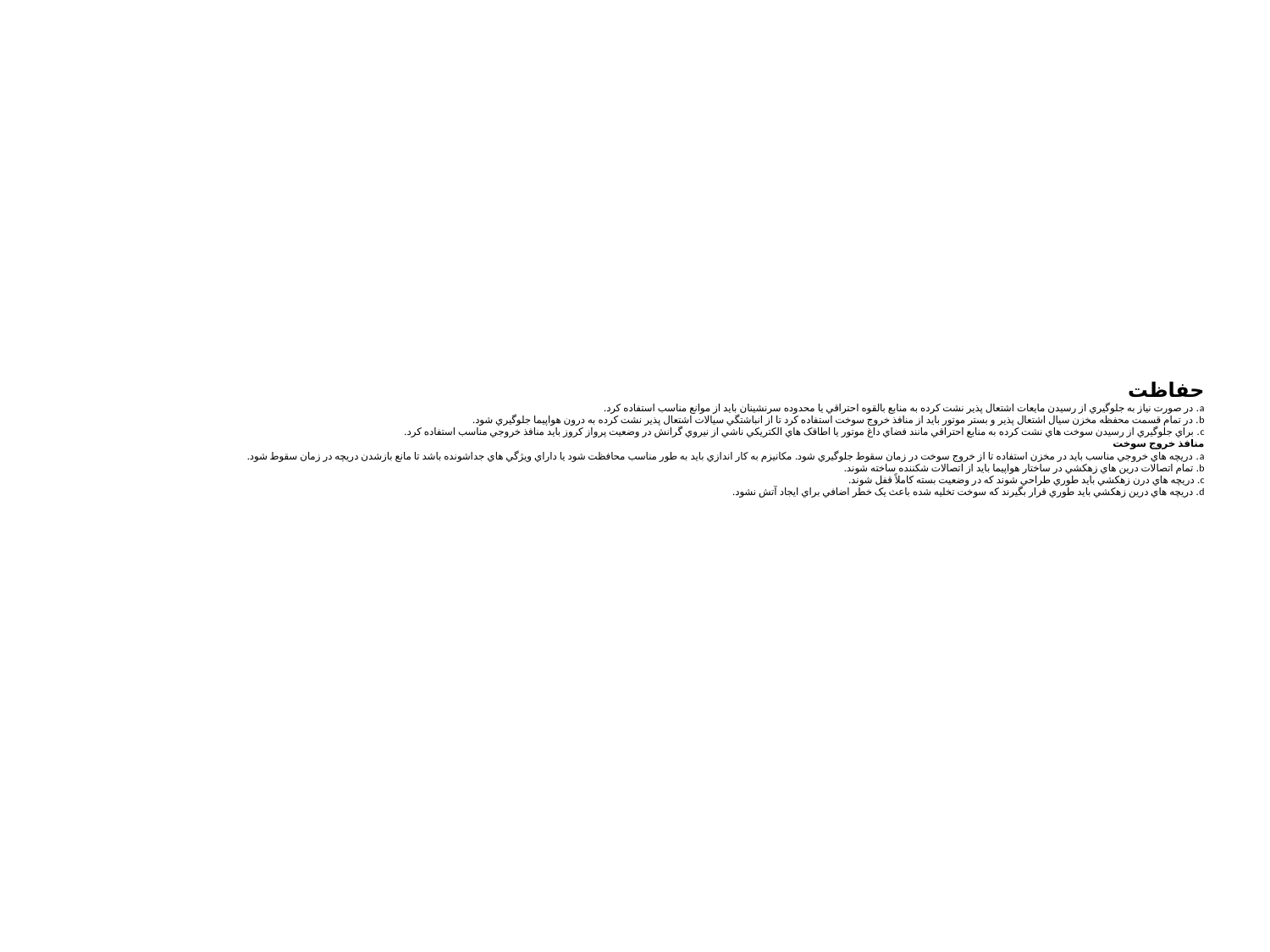

# حفاظت a. در صورت نياز به جلوگيري از رسيدن مايعات اشتعال پذير نشت کرده به منابع بالقوه احتراقي يا محدوده سرنشينان بايد از موانع مناسب استفاده کرد. b. در تمام قسمت محفظه مخزن سيال اشتعال پذير و بستر موتور بايد از منافذ خروج سوخت استفاده کرد تا از انباشتگي سيالات اشتعال پذير نشت کرده به درون هواپيما جلوگيري شود. c. براي جلوگيري از رسيدن سوخت هاي نشت کرده به منابع احتراقي مانند فضاي داغ موتور يا اطاقک هاي الکتريکي ناشي از نيروي گرانش در وضعيت پرواز کروز بايد منافذ خروجي مناسب استفاده کرد. منافذ خروج سوخت a. دريچه هاي خروجي مناسب بايد در مخزن استفاده تا از خروج سوخت در زمان سقوط جلوگيري شود. مکانيزم به کار اندازي بايد به طور مناسب محافظت شود يا داراي ويژگي هاي جداشونده باشد تا مانع بازشدن دريچه در زمان سقوط شود. b. تمام اتصالات درين هاي زهکشي در ساختار هواپيما بايد از اتصالات شکننده ساخته شوند. c. دريچه هاي درن زهکشي بايد طوري طراحي شوند که در وضعيت بسته کاملاً قفل شوند. d. دريچه هاي درين زهکشي بايد طوري قرار بگيرند که سوخت تخليه شده باعث يک خطر اضافي براي ايجاد آتش نشود.